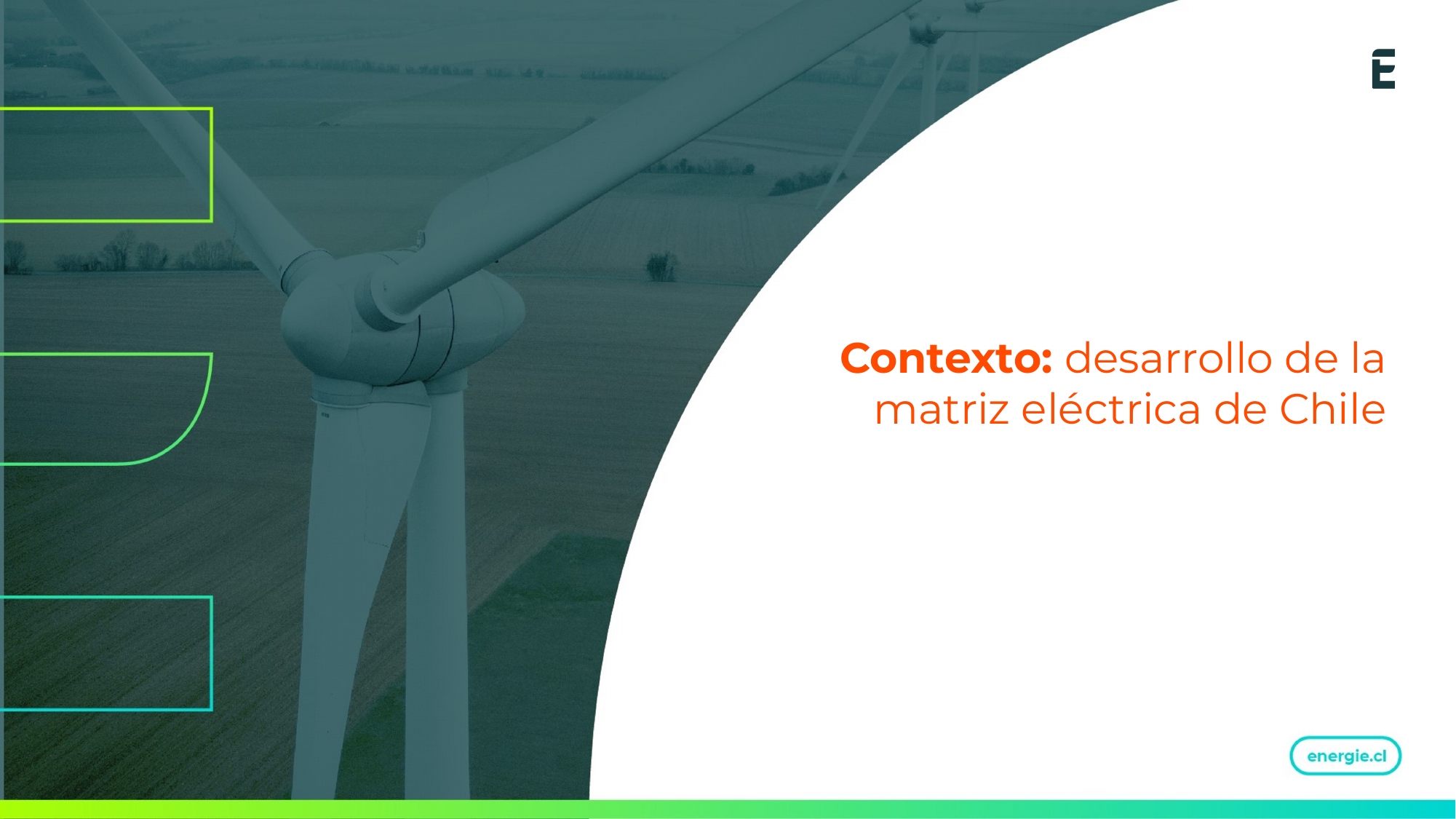

Contexto: desarrollo de la matriz eléctrica de Chile